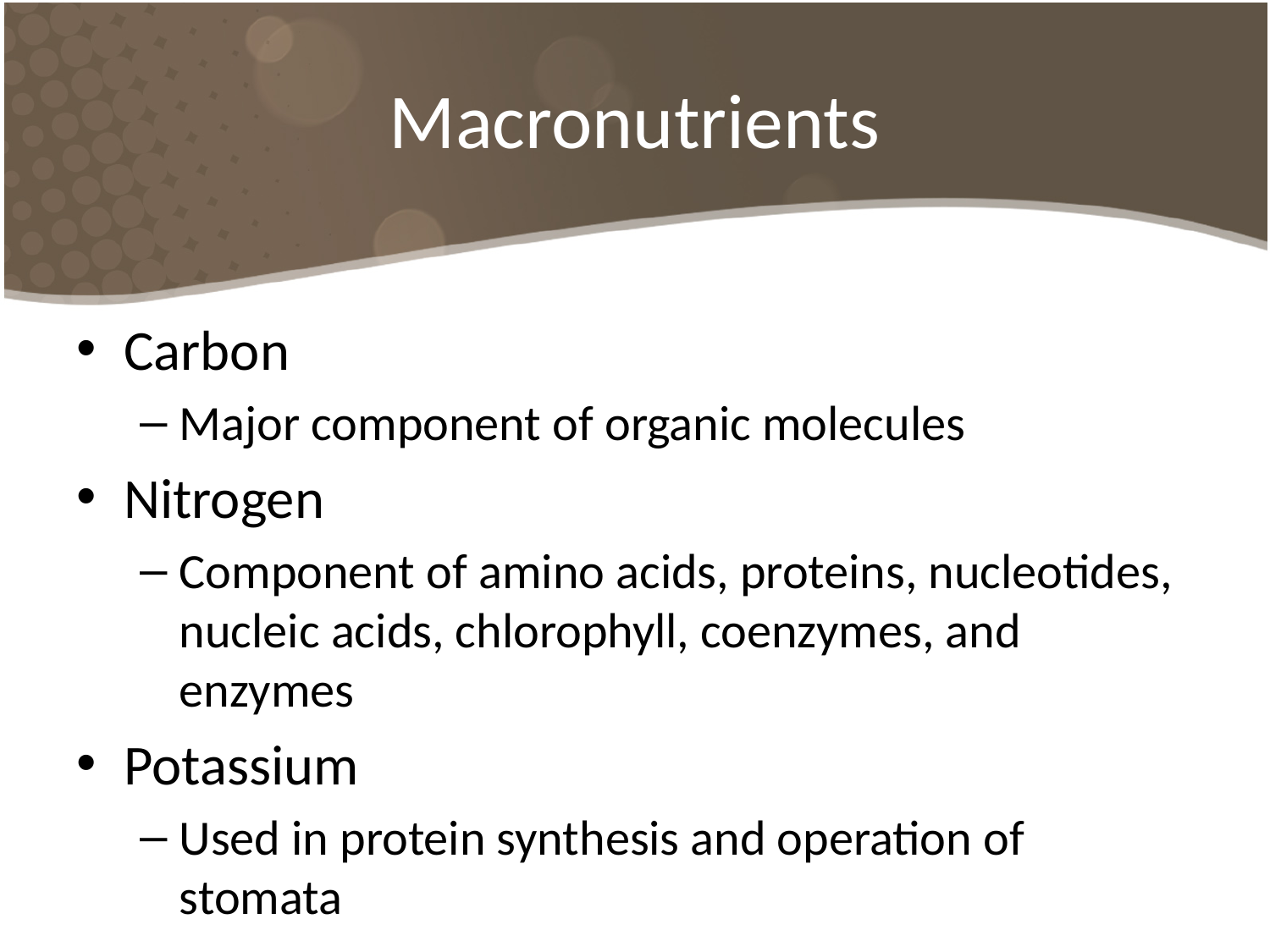

# Macronutrients
Carbon
Major component of organic molecules
Nitrogen
Component of amino acids, proteins, nucleotides, nucleic acids, chlorophyll, coenzymes, and enzymes
Potassium
Used in protein synthesis and operation of stomata